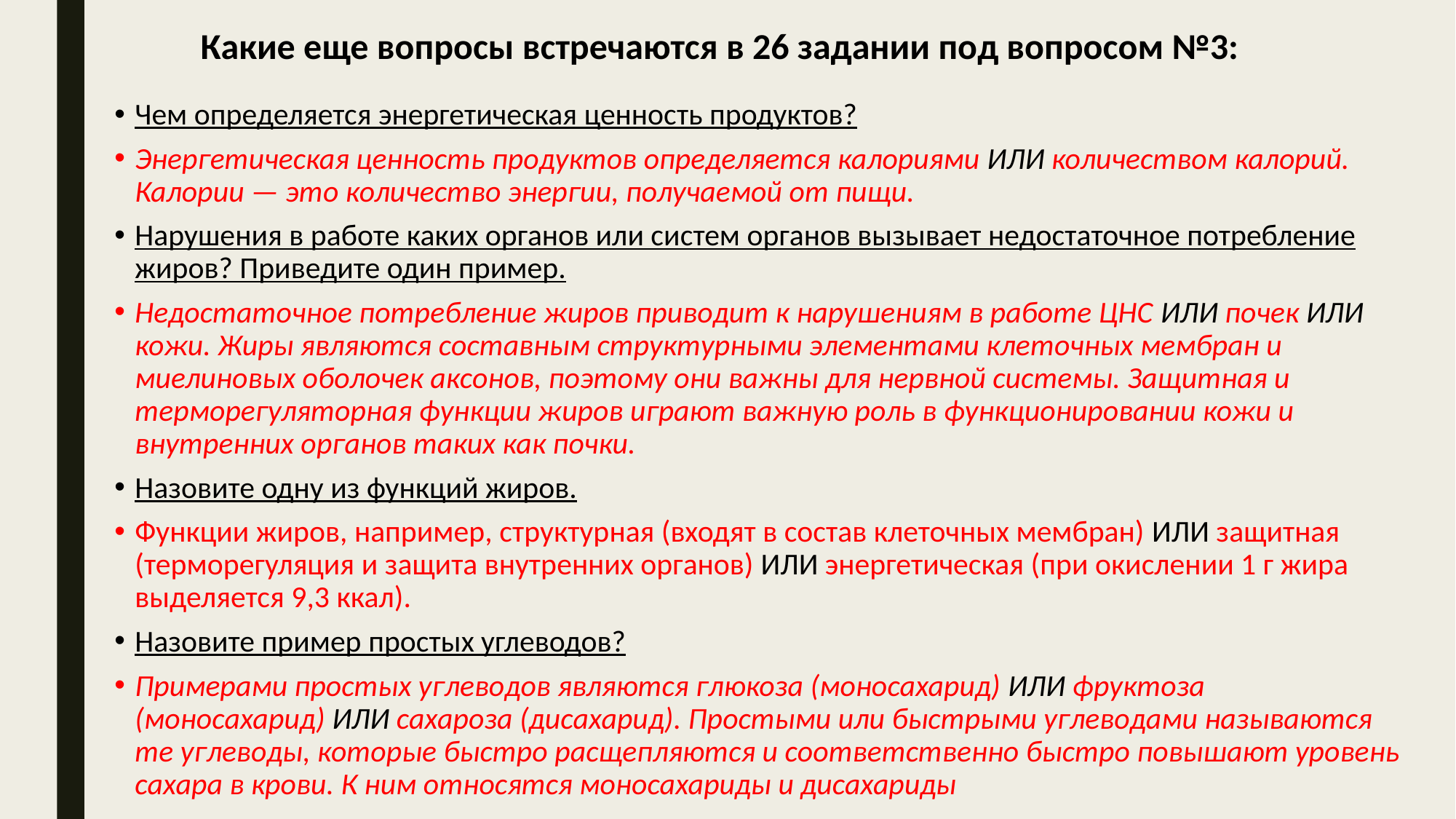

Какие еще вопросы встречаются в 26 задании под вопросом №3:

Чем определяется энергетическая ценность продуктов?
Энергетическая ценность продуктов определяется калориями ИЛИ количеством калорий. Калории — это количество энергии, получаемой от пищи.
На­ру­ше­ния в ра­бо­те каких ор­га­нов или си­стем ор­га­нов вы­зы­ва­ет не­до­ста­точ­ное по­треб­ле­ние жиров? При­ве­ди­те один при­мер.
Недостаточное потребление жиров приводит к нарушениям в работе ЦНС ИЛИ почек ИЛИ кожи. Жиры являются составным структурными элементами клеточных мембран и миелиновых оболочек аксонов, поэтому они важны для нервной системы. Защитная и терморегуляторная функции жиров играют важную роль в функционировании кожи и внутренних органов таких как почки.
Назовите одну из функций жиров.
Функции жиров, например, структурная (входят в состав клеточных мембран) ИЛИ защитная (терморегуляция и защита внутренних органов) ИЛИ энергетическая (при окислении 1 г жира выделяется 9,3 ккал).
Назовите пример простых углеводов?
Примерами простых углеводов являются глюкоза (моносахарид) ИЛИ фруктоза (моносахарид) ИЛИ сахароза (дисахарид). Простыми или быстрыми углеводами называются те углеводы, которые быстро расщепляются и соответственно быстро повышают уровень сахара в крови. К ним относятся моносахариды и дисахариды